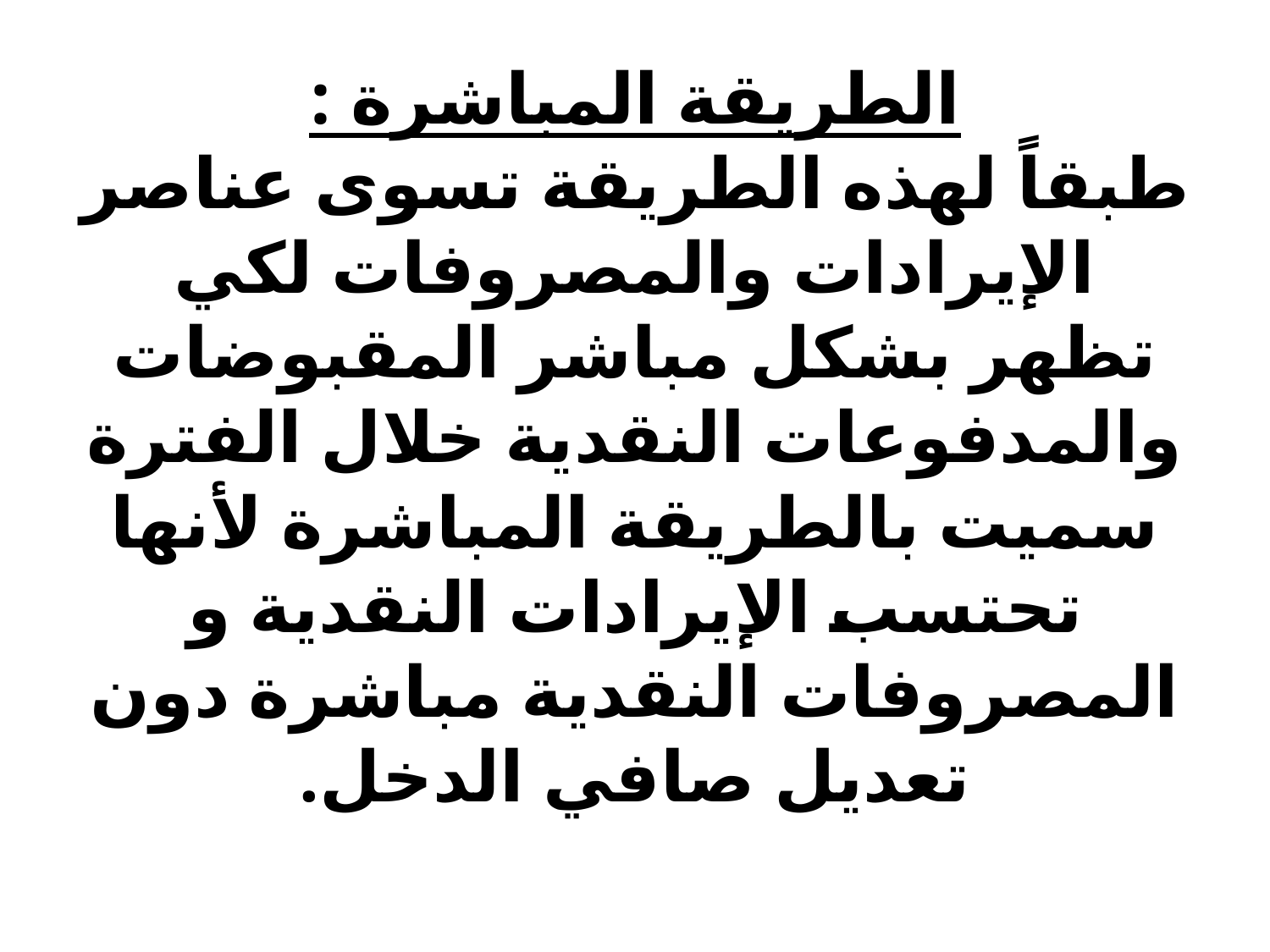

# الطريقة المباشرة : طبقاً لهذه الطريقة تسوى عناصر الإيرادات والمصروفات لكي تظهر بشكل مباشر المقبوضات والمدفوعات النقدية خلال الفترة سميت بالطريقة المباشرة لأنها تحتسب الإيرادات النقدية و المصروفات النقدية مباشرة دون تعديل صافي الدخل.